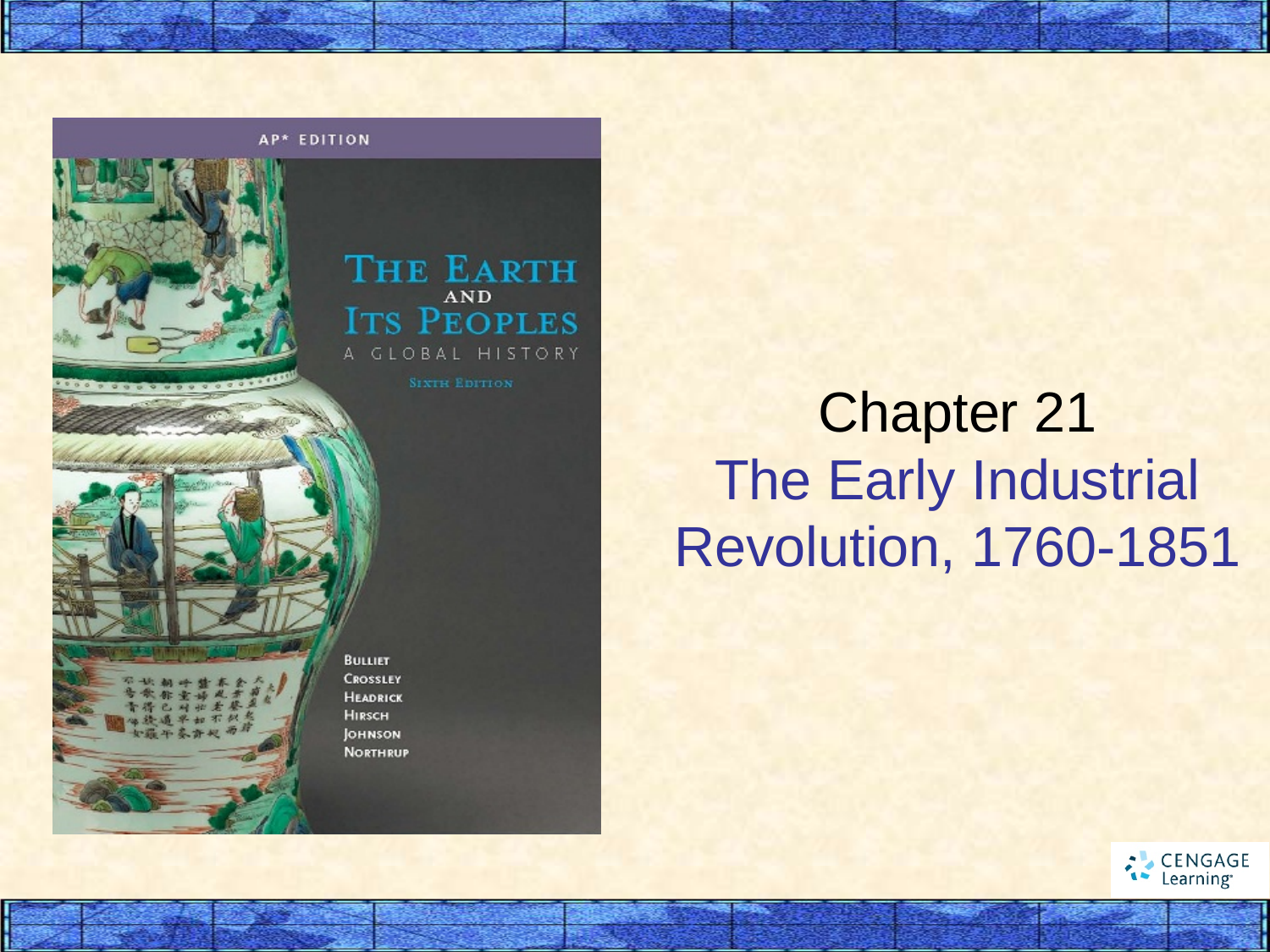

# Chapter 21 The Early Industrial Revolution, 1760-1851